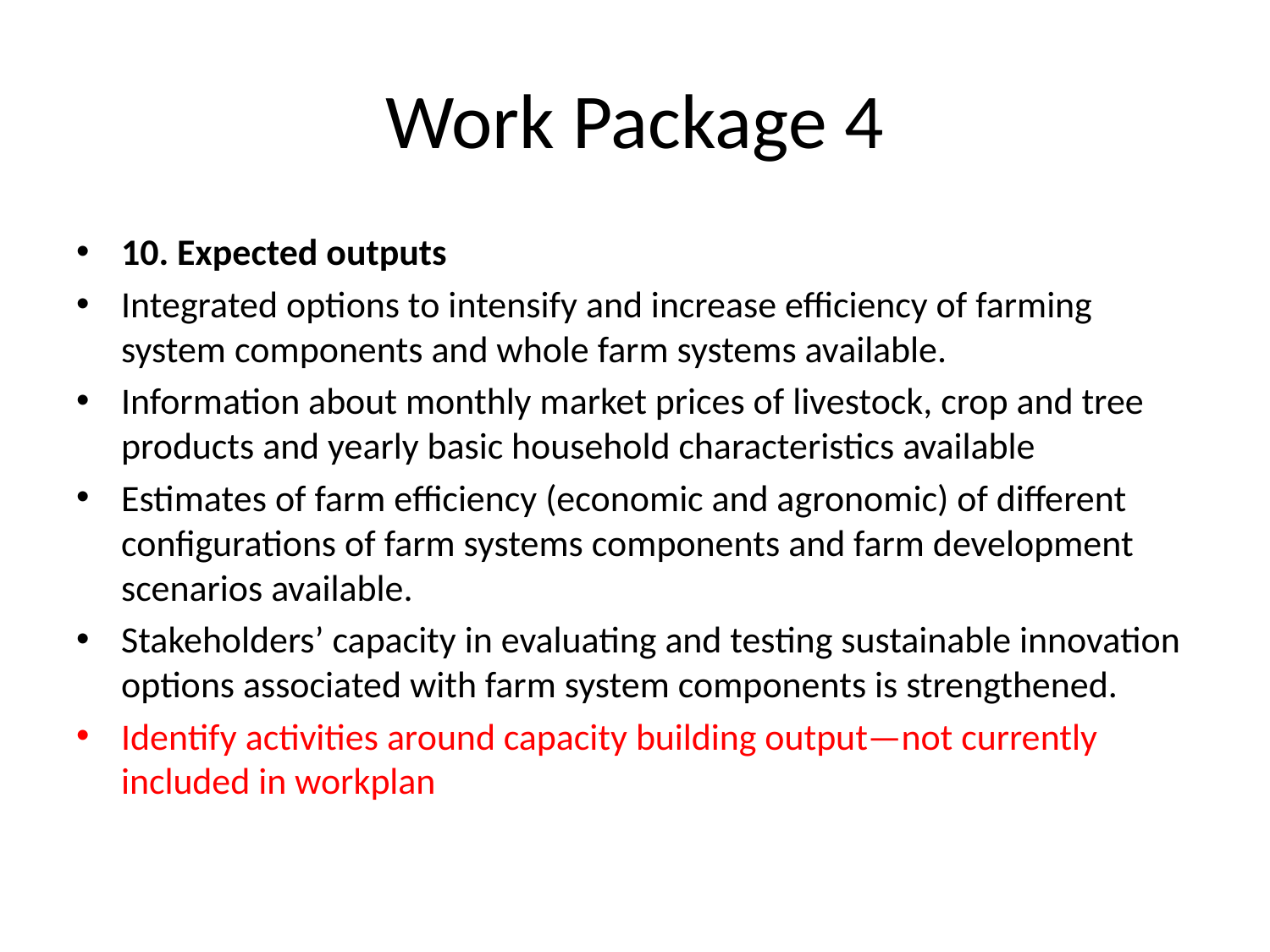

# Work Package 4
10. Expected outputs
Integrated options to intensify and increase efficiency of farming system components and whole farm systems available.
Information about monthly market prices of livestock, crop and tree products and yearly basic household characteristics available
Estimates of farm efficiency (economic and agronomic) of different configurations of farm systems components and farm development scenarios available.
Stakeholders’ capacity in evaluating and testing sustainable innovation options associated with farm system components is strengthened.
Identify activities around capacity building output—not currently included in workplan